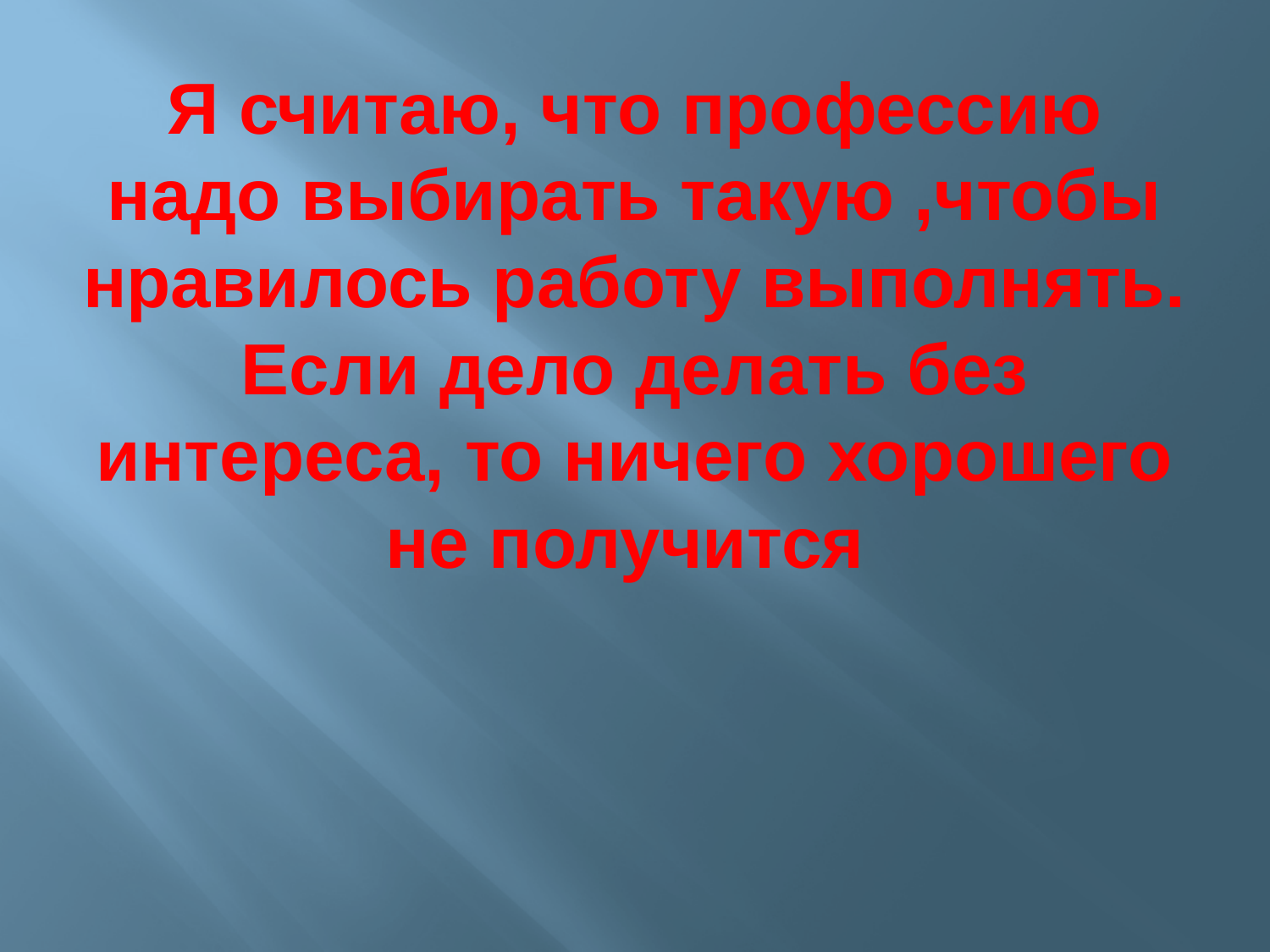

# Я считаю, что профессию надо выбирать такую ,чтобы нравилось работу выполнять. Если дело делать без интереса, то ничего хорошего не получится